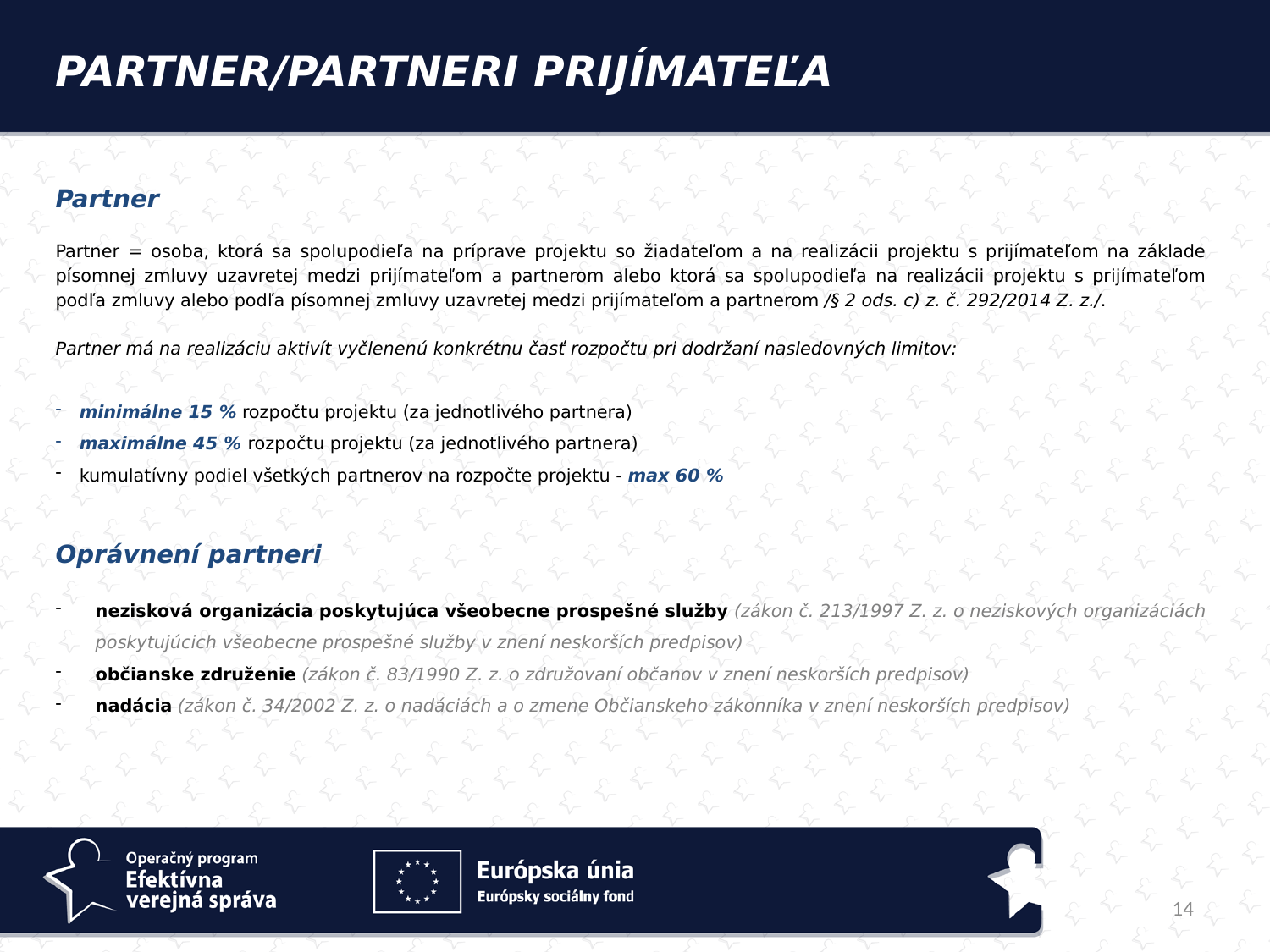

Partner/partneri prijímateľa

Partner

Partner = osoba, ktorá sa spolupodieľa na príprave projektu so žiadateľom a na realizácii projektu s prijímateľom na základe písomnej zmluvy uzavretej medzi prijímateľom a partnerom alebo ktorá sa spolupodieľa na realizácii projektu s prijímateľom podľa zmluvy alebo podľa písomnej zmluvy uzavretej medzi prijímateľom a partnerom /§ 2 ods. c) z. č. 292/2014 Z. z./.

Partner má na realizáciu aktivít vyčlenenú konkrétnu časť rozpočtu pri dodržaní nasledovných limitov:

minimálne 15 % rozpočtu projektu (za jednotlivého partnera)
maximálne 45 % rozpočtu projektu (za jednotlivého partnera)
kumulatívny podiel všetkých partnerov na rozpočte projektu - max 60 %

Oprávnení partneri

nezisková organizácia poskytujúca všeobecne prospešné služby (zákon č. 213/1997 Z. z. o neziskových organizáciách poskytujúcich všeobecne prospešné služby v znení neskorších predpisov)
občianske združenie (zákon č. 83/1990 Z. z. o združovaní občanov v znení neskorších predpisov)
nadácia (zákon č. 34/2002 Z. z. o nadáciách a o zmene Občianskeho zákonníka v znení neskorších predpisov)

14